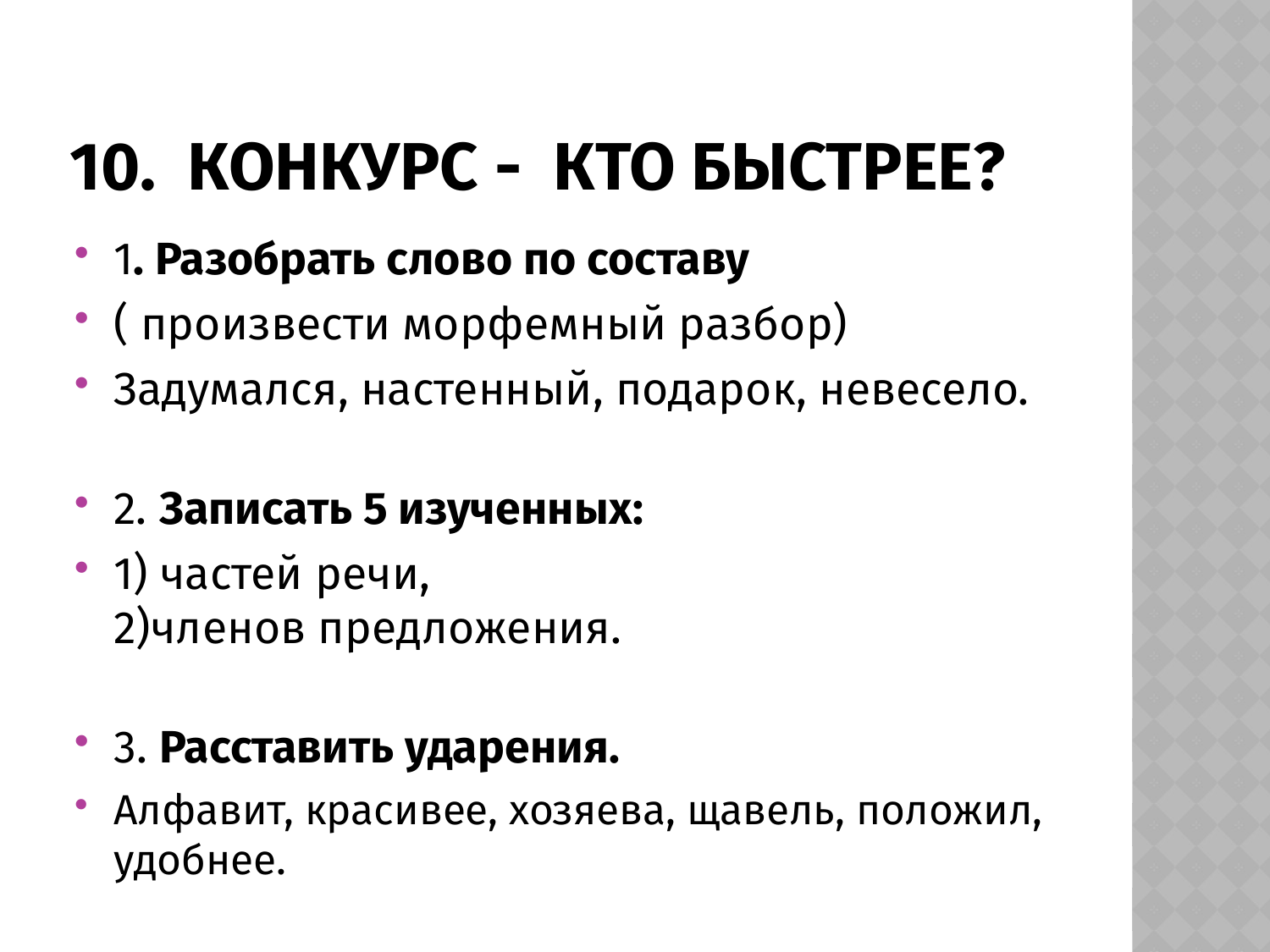

# 10.  КОНКУРС -  Кто быстрее?
1. Разобрать слово по составу
( произвести морфемный разбор)
Задумался, настенный, подарок, невесело.
2. Записать 5 изученных:
1) частей речи,                                            2)членов предложения.
3. Расставить ударения.
Алфавит, красивее, хозяева, щавель, положил, удобнее.